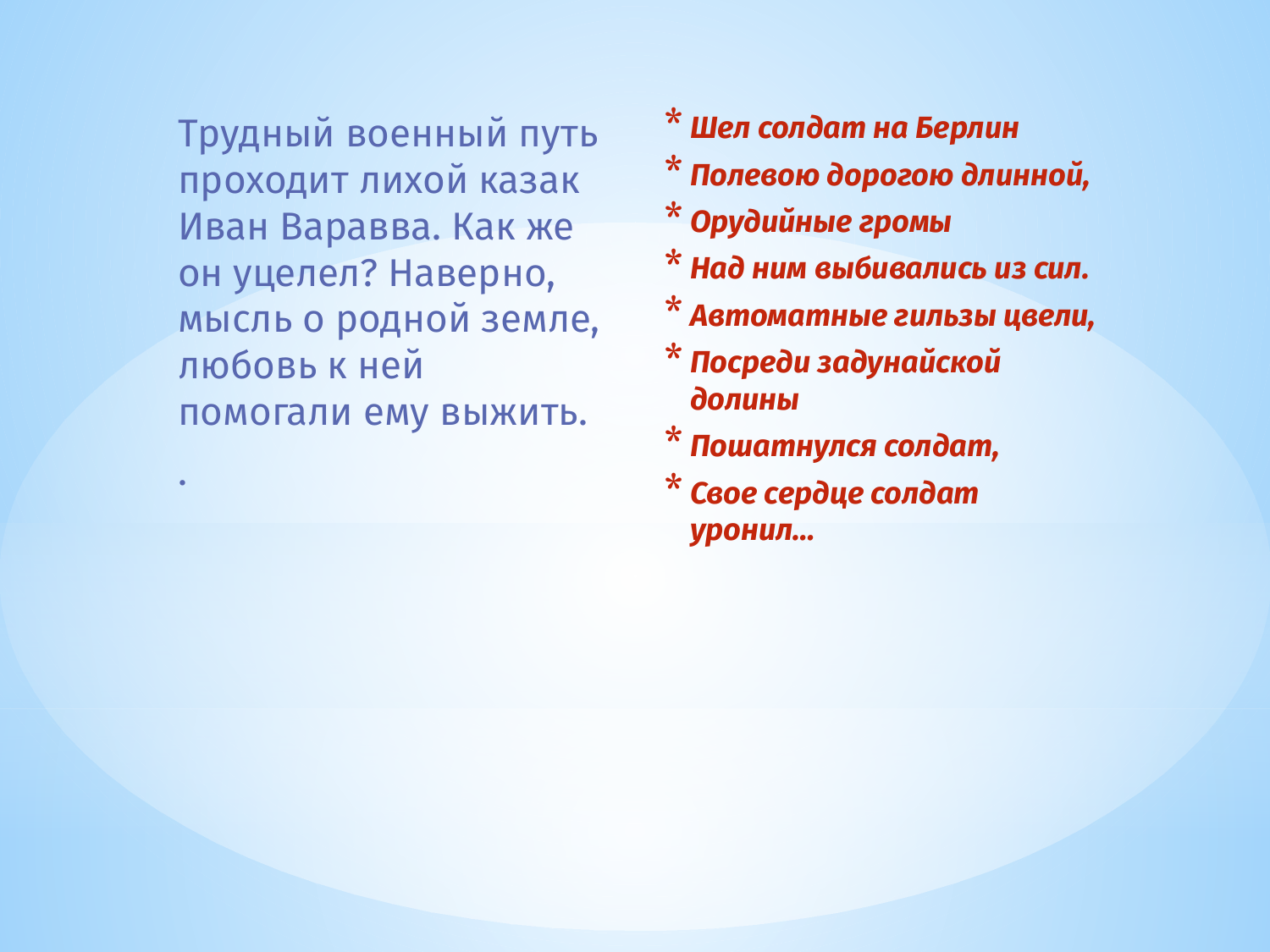

Трудный военный путь проходит лихой казак Иван Варавва. Как же он уцелел? Наверно, мысль о родной земле, любовь к ней помогали ему выжить.
.
Шел солдат на Берлин
Полевою дорогою длинной,
Орудийные громы
Над ним выбивались из сил.
Автоматные гильзы цвели,
Посреди задунайской долины
Пошатнулся солдат,
Свое сердце солдат уронил…